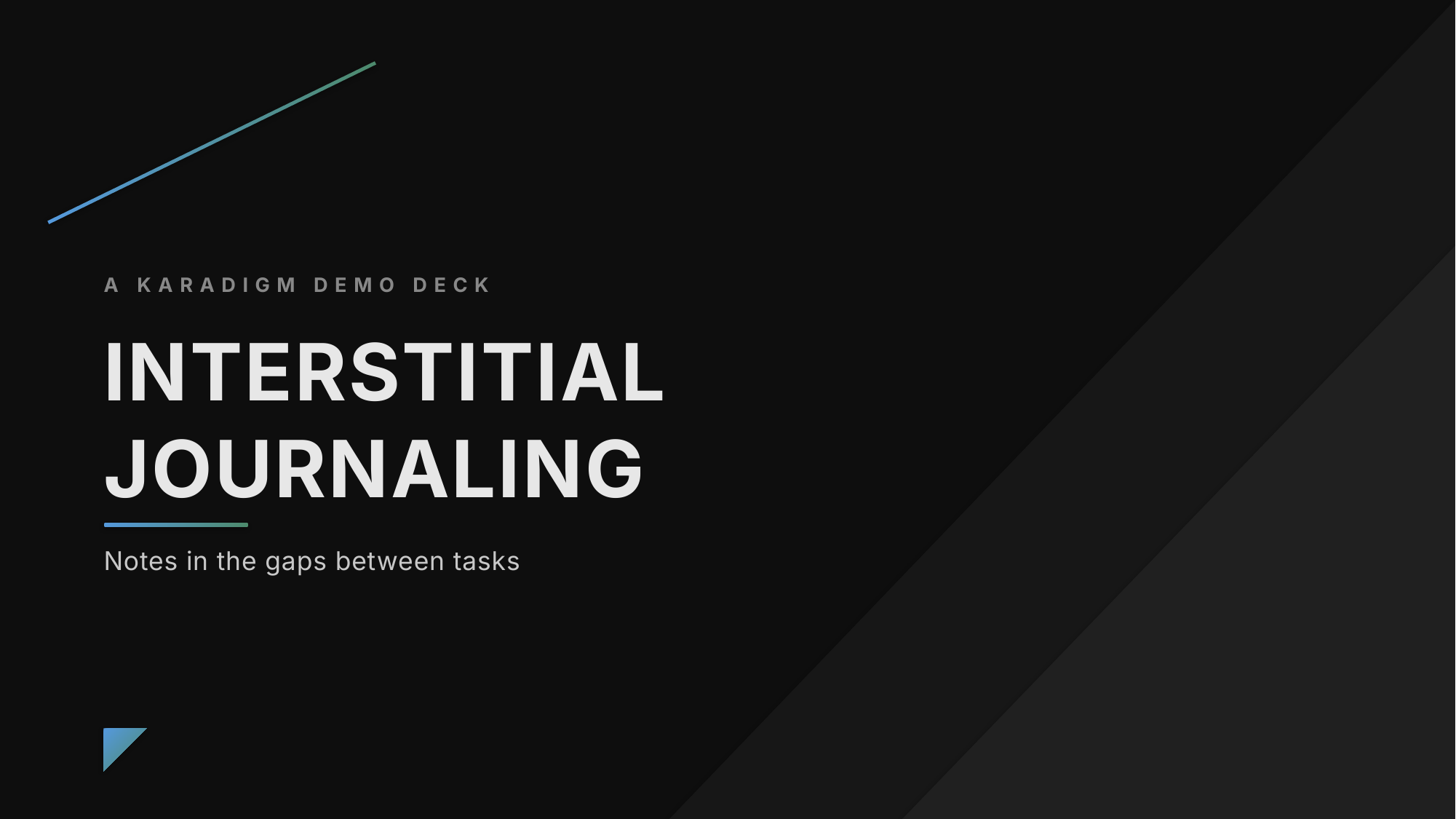

A KARADIGM DEMO DECK
INTERSTITIAL
JOURNALING

Notes in the gaps between tasks